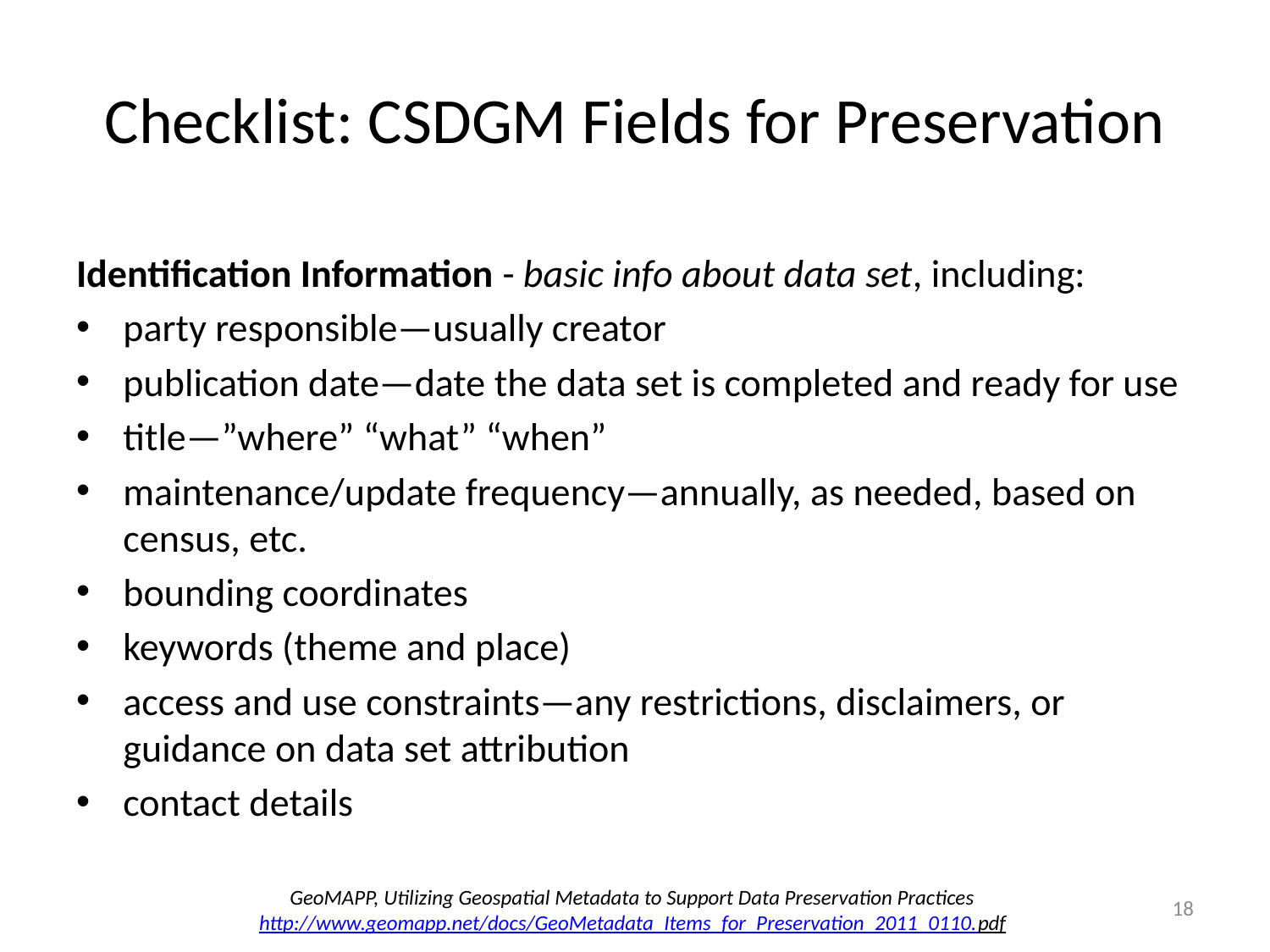

# Checklist: CSDGM Fields for Preservation
Identification Information - basic info about data set, including:
party responsible—usually creator
publication date—date the data set is completed and ready for use
title—”where” “what” “when”
maintenance/update frequency—annually, as needed, based on census, etc.
bounding coordinates
keywords (theme and place)
access and use constraints—any restrictions, disclaimers, or guidance on data set attribution
contact details
GeoMAPP, Utilizing Geospatial Metadata to Support Data Preservation Practices
http://www.geomapp.net/docs/GeoMetadata_Items_for_Preservation_2011_0110.pdf
18